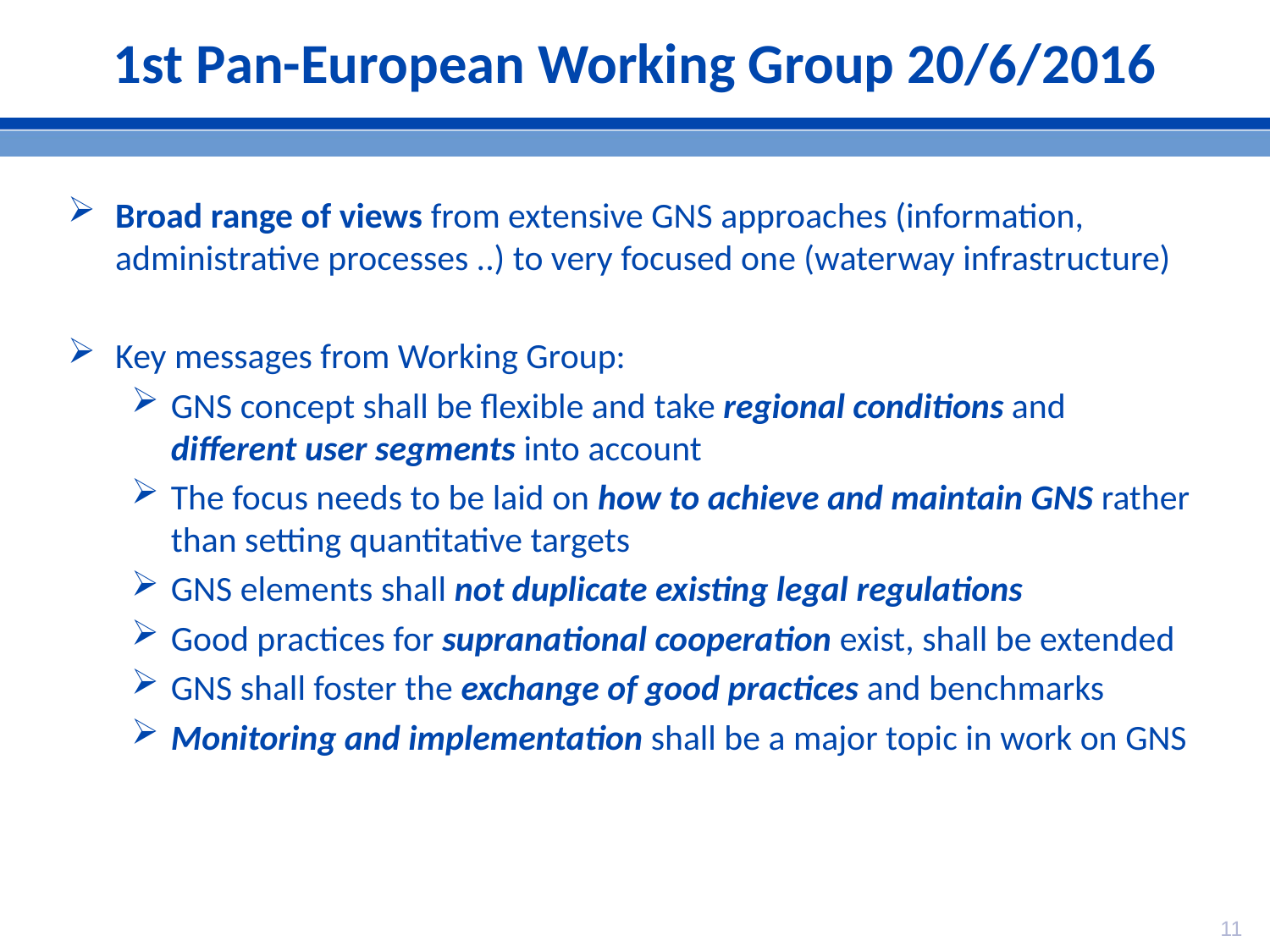

# 1st Pan-European Working Group 20/6/2016
Broad range of views from extensive GNS approaches (information, administrative processes ..) to very focused one (waterway infrastructure)

Key messages from Working Group:
GNS concept shall be flexible and take regional conditions and different user segments into account
The focus needs to be laid on how to achieve and maintain GNS rather than setting quantitative targets
GNS elements shall not duplicate existing legal regulations
Good practices for supranational cooperation exist, shall be extended
GNS shall foster the exchange of good practices and benchmarks
Monitoring and implementation shall be a major topic in work on GNS

11